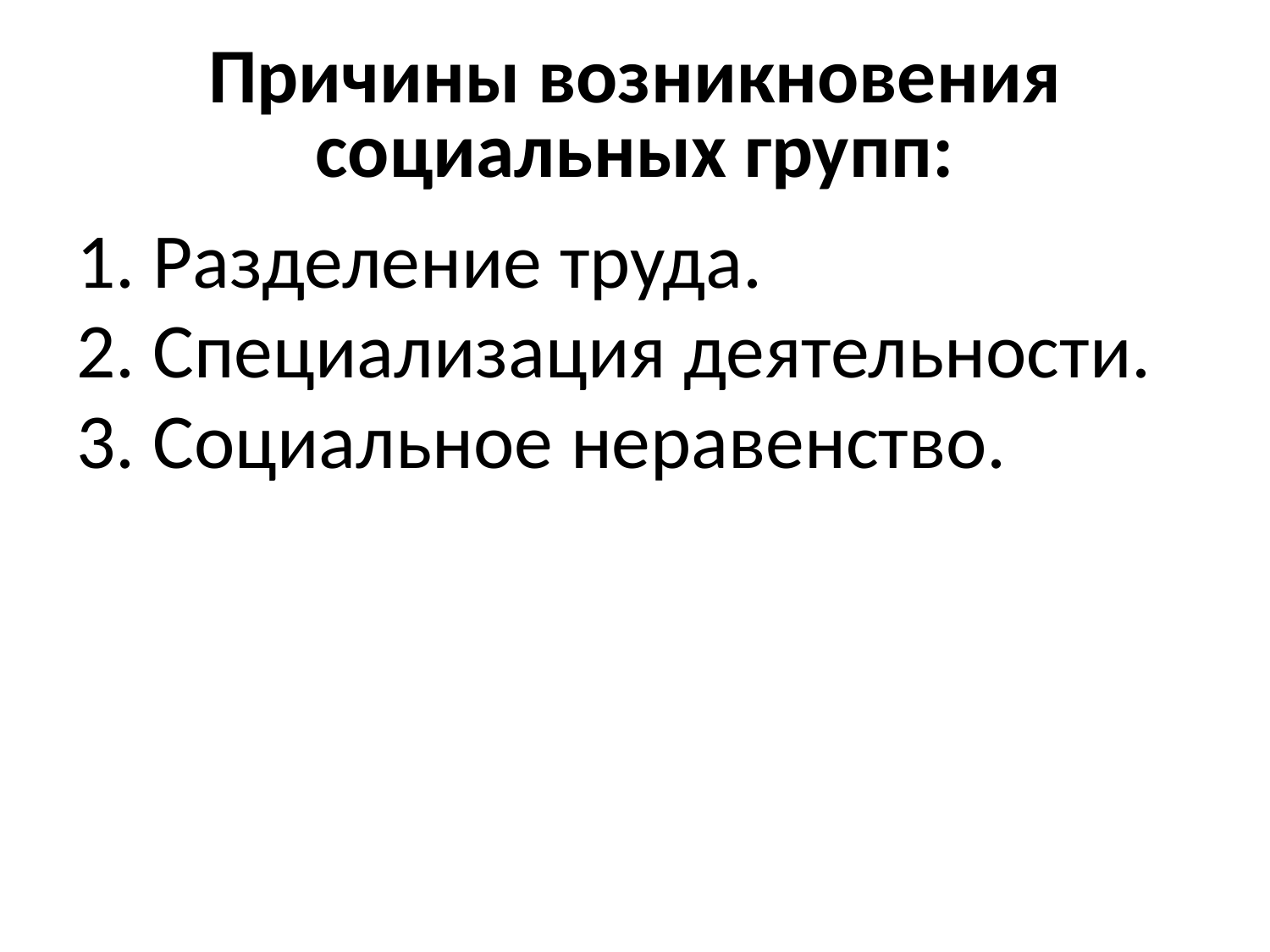

# Причины возникновения социальных групп:
1. Разделение труда.
2. Специализация деятельности.
3. Социальное неравенство.